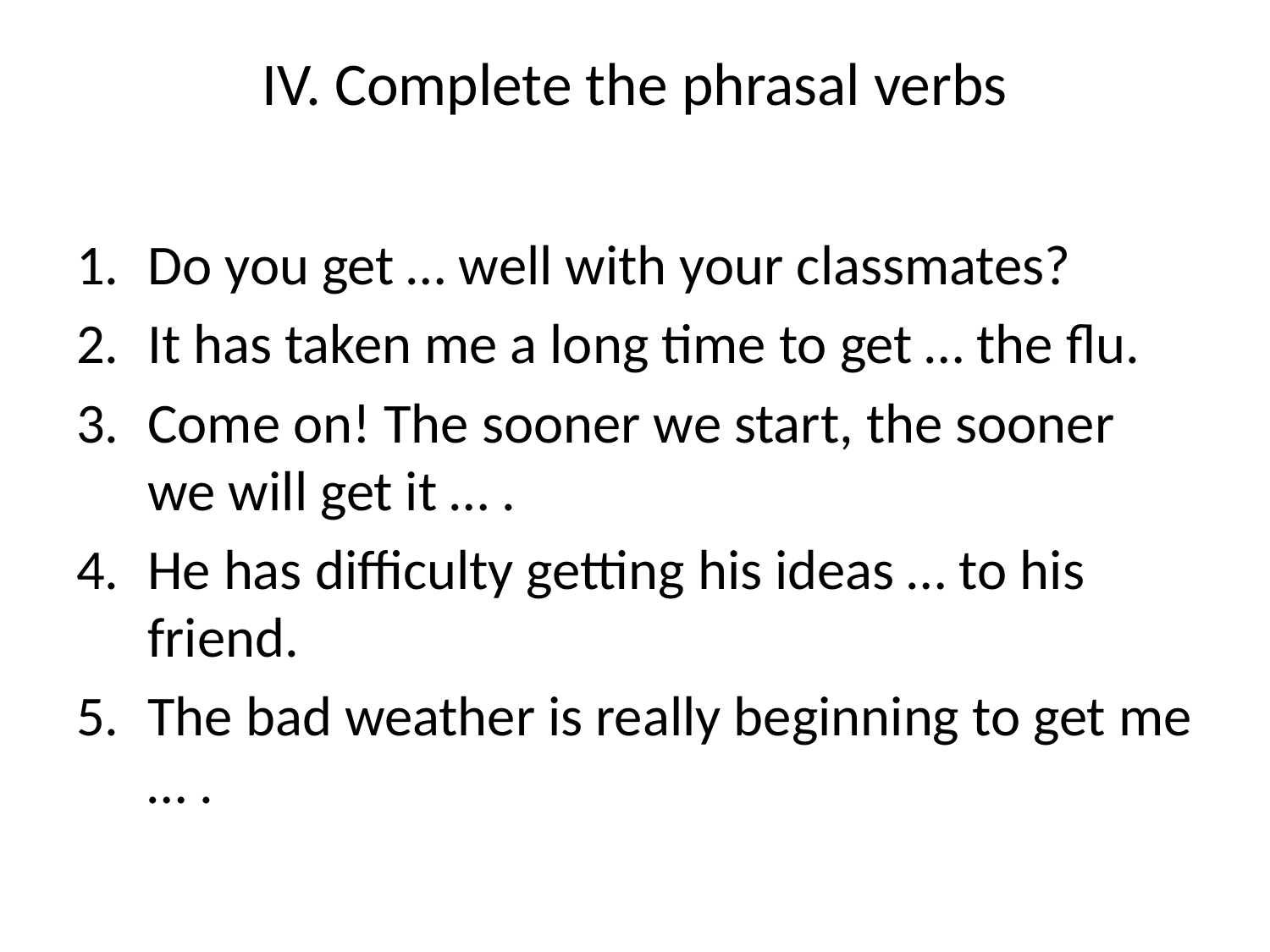

# IV. Complete the phrasal verbs
Do you get … well with your classmates?
It has taken me a long time to get … the flu.
Come on! The sooner we start, the sooner we will get it … .
He has difficulty getting his ideas … to his friend.
The bad weather is really beginning to get me … .